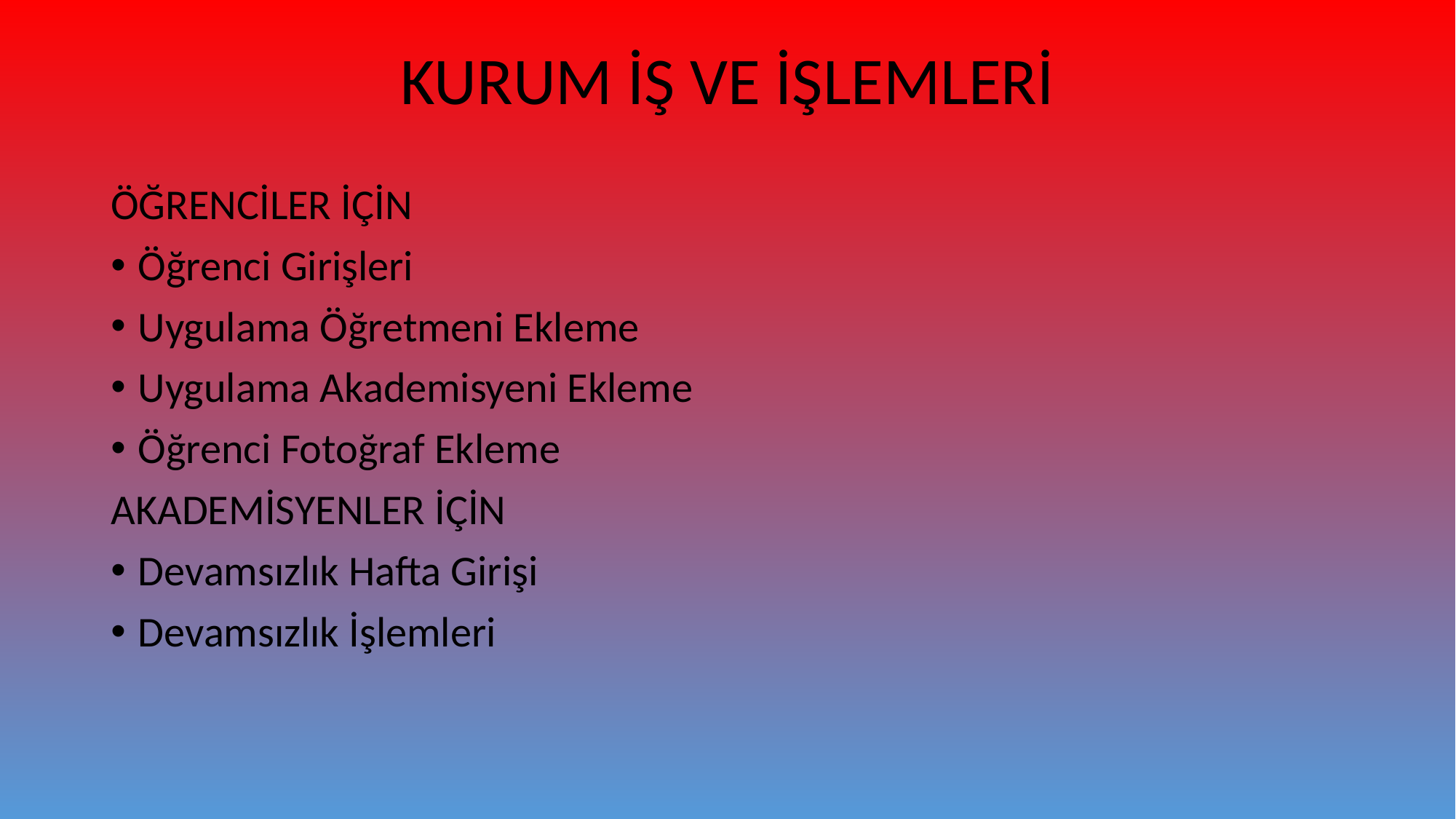

# KURUM İŞ VE İŞLEMLERİ
ÖĞRENCİLER İÇİN
Öğrenci Girişleri
Uygulama Öğretmeni Ekleme
Uygulama Akademisyeni Ekleme
Öğrenci Fotoğraf Ekleme
AKADEMİSYENLER İÇİN
Devamsızlık Hafta Girişi
Devamsızlık İşlemleri